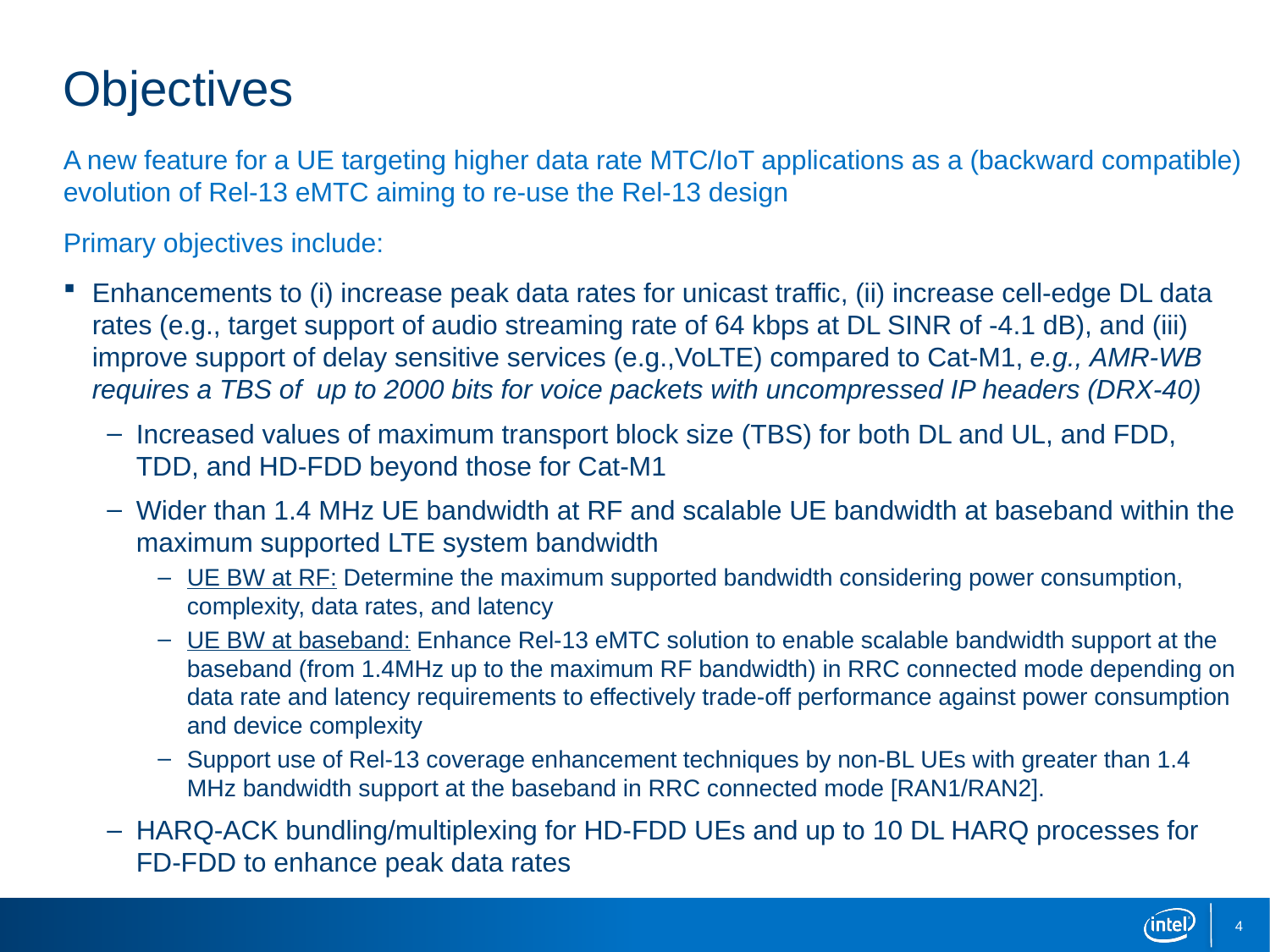

# Objectives
A new feature for a UE targeting higher data rate MTC/IoT applications as a (backward compatible) evolution of Rel-13 eMTC aiming to re-use the Rel-13 design
Primary objectives include:
Enhancements to (i) increase peak data rates for unicast traffic, (ii) increase cell-edge DL data rates (e.g., target support of audio streaming rate of 64 kbps at DL SINR of -4.1 dB), and (iii) improve support of delay sensitive services (e.g.,VoLTE) compared to Cat-M1, e.g., AMR-WB requires a TBS of  up to 2000 bits for voice packets with uncompressed IP headers (DRX-40)
Increased values of maximum transport block size (TBS) for both DL and UL, and FDD, TDD, and HD-FDD beyond those for Cat-M1
Wider than 1.4 MHz UE bandwidth at RF and scalable UE bandwidth at baseband within the maximum supported LTE system bandwidth
UE BW at RF: Determine the maximum supported bandwidth considering power consumption, complexity, data rates, and latency
UE BW at baseband: Enhance Rel-13 eMTC solution to enable scalable bandwidth support at the baseband (from 1.4MHz up to the maximum RF bandwidth) in RRC connected mode depending on data rate and latency requirements to effectively trade-off performance against power consumption and device complexity
Support use of Rel-13 coverage enhancement techniques by non-BL UEs with greater than 1.4 MHz bandwidth support at the baseband in RRC connected mode [RAN1/RAN2].
HARQ-ACK bundling/multiplexing for HD-FDD UEs and up to 10 DL HARQ processes for FD-FDD to enhance peak data rates
4